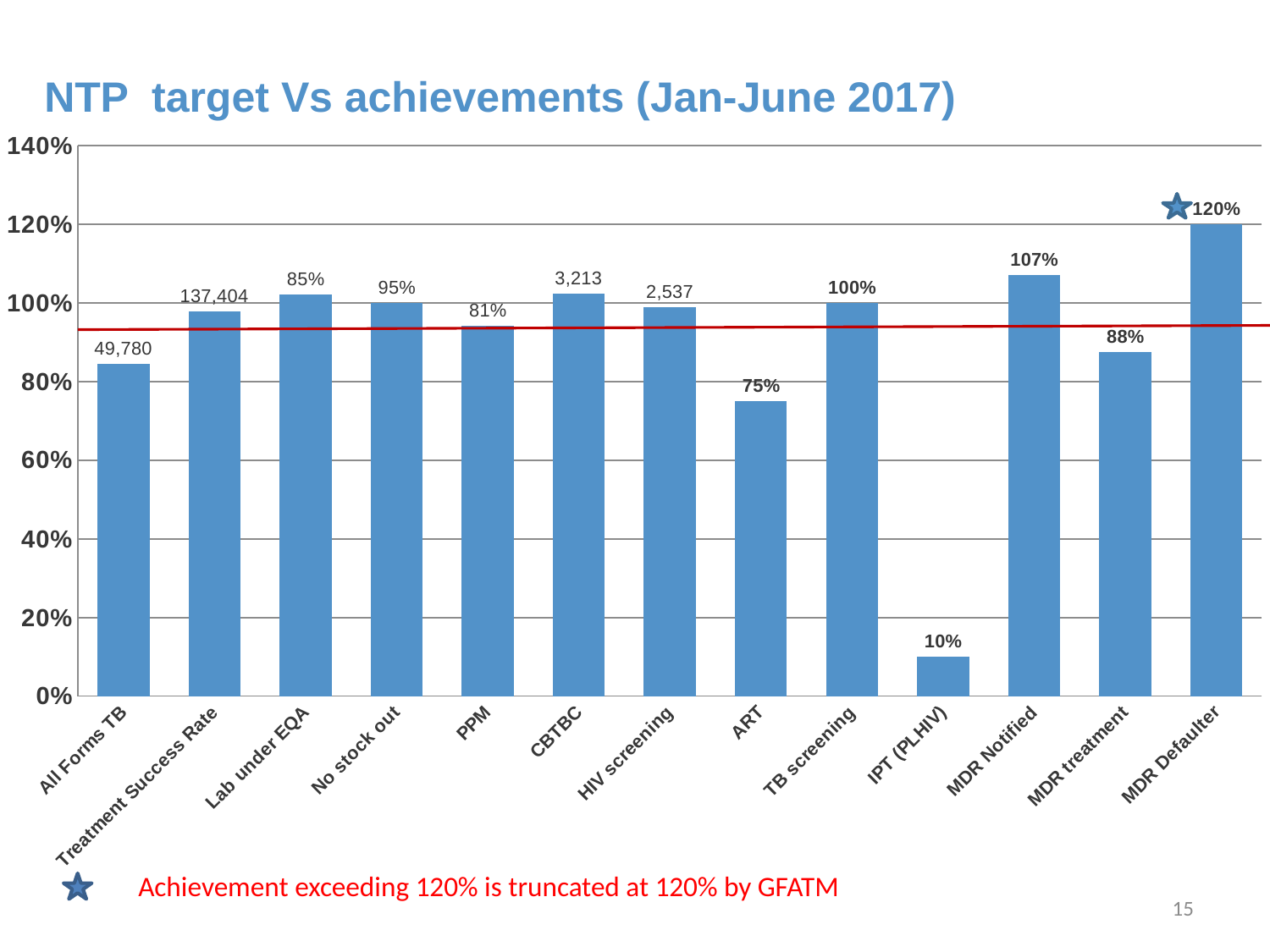

NTP  target Vs achievements (Jan-June 2017)

### Chart

| Category |  |
|---|---|
| All Forms TB | 0.844289069459817 |
| Treatment Success Rate | 0.9777777777777777 |
| Lab under EQA | 1.0212765957446808 |
| No stock out | 1.0 |
| PPM | 0.941554177307552 |
| CBTBC | 1.0236220472440944 |
| HIV screening | 0.9888888888888889 |
| ART | 0.7500000000000001 |
| TB screening | 1.0 |
| IPT (PLHIV) | 0.1 |
| MDR Notified | 1.071383449147189 |
| MDR treatment | 0.8755527479469362 |
| MDR Defaulter | 1.2 |

### Chart

| Category |
|---|

### Chart

| Category |
|---|
Achievement exceeding 120% is truncated at 120% by GFATM

15